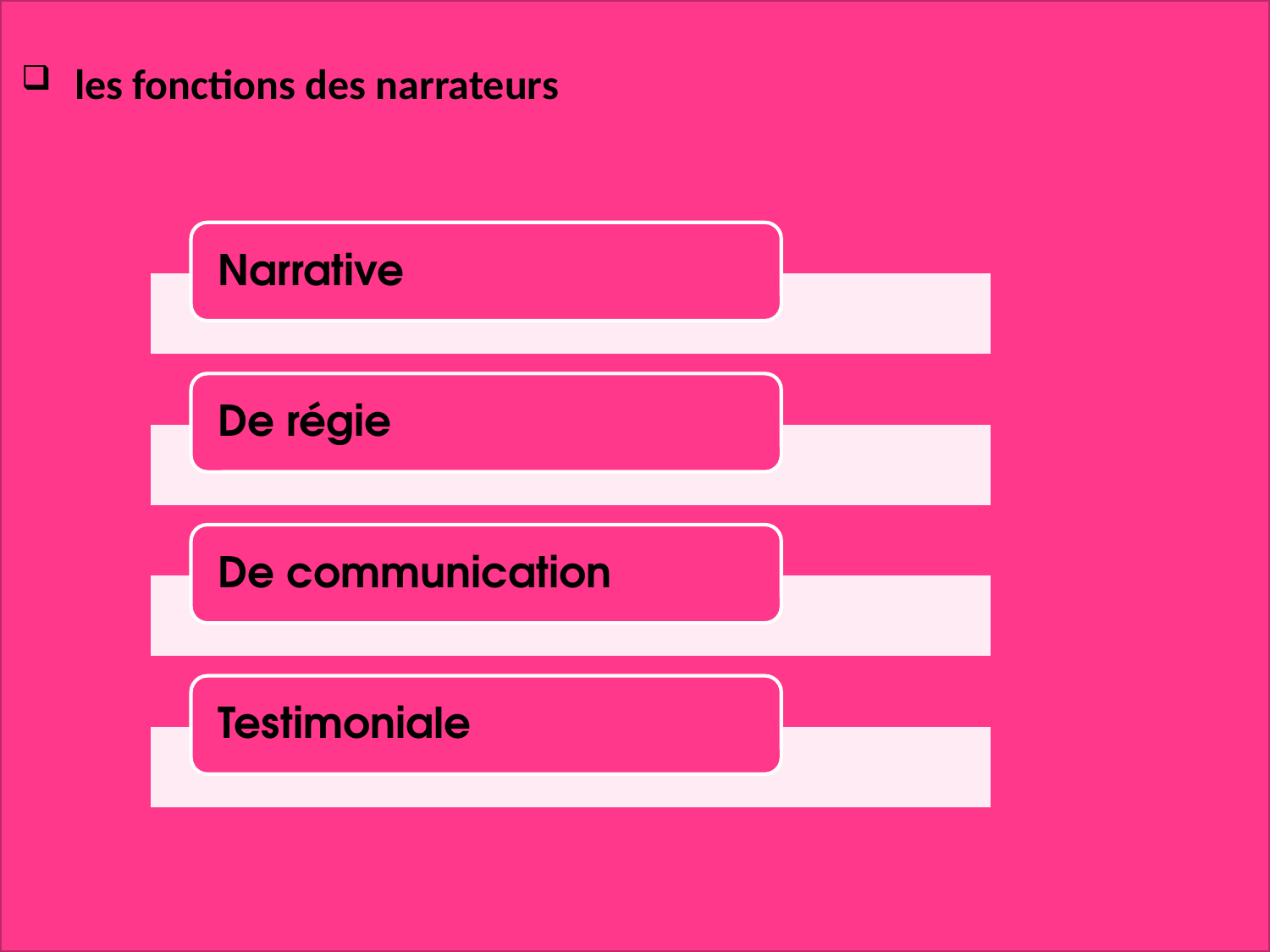

# zzz

les fonctions des narrateurs

Narrative
De régie
De communication
Testimoniale